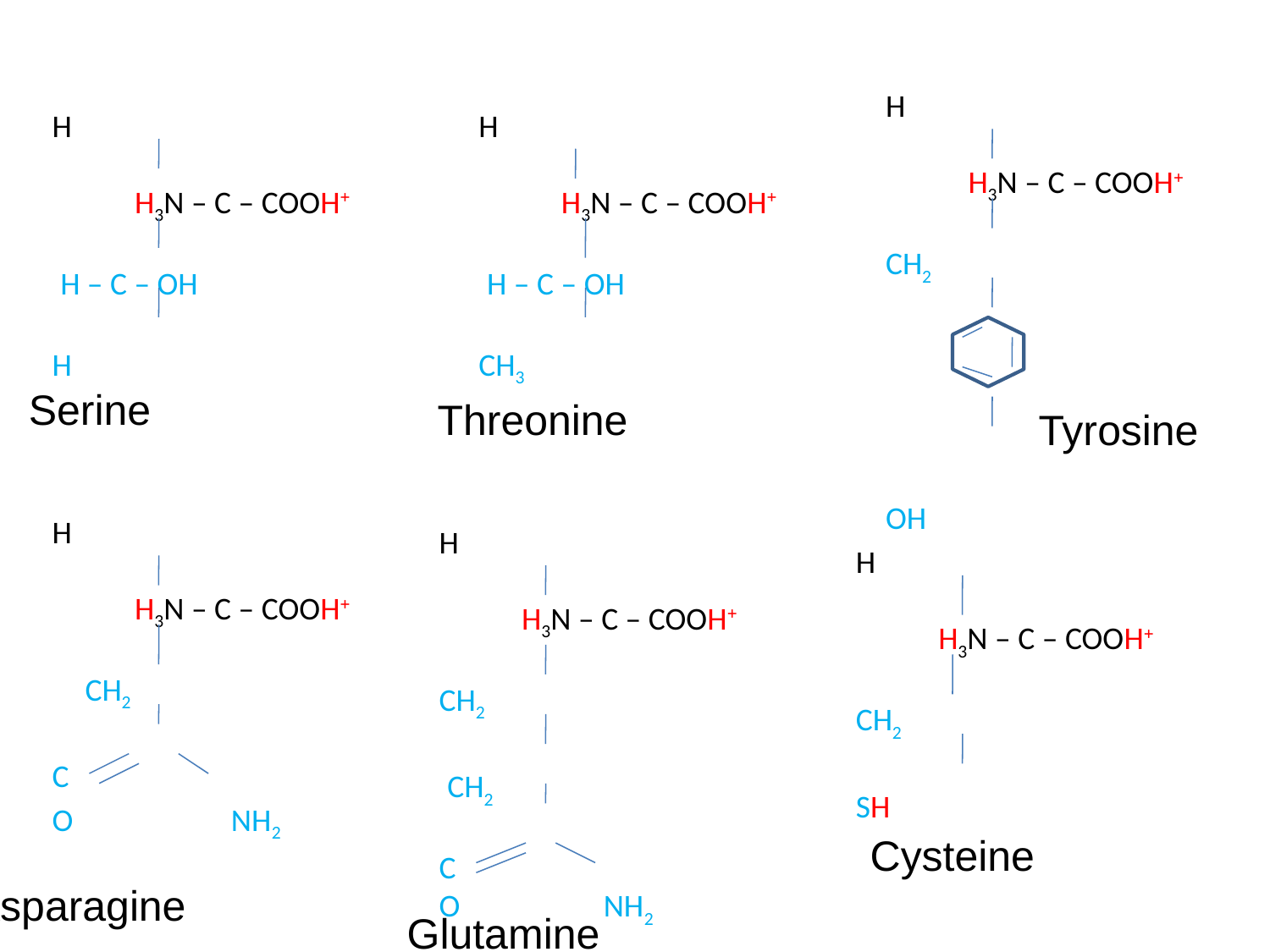

H

 +H3N – C – COOH

             CH2

                     OH

             H

 +H3N – C – COOH

       H – C – OH

                    H

             H

 +H3N – C – COOH

       H – C – OH

                    CH3

Serine
Threonine
Tyrosine
             H

 +H3N – C – COOH

             CH2

                    C
 O                      NH2

             H

 +H3N – C – COOH

             CH2

                   CH2

             C
O                    NH2

             H

 +H3N – C – COOH

             CH2

                    SH

Cysteine
Asparagine
Glutamine